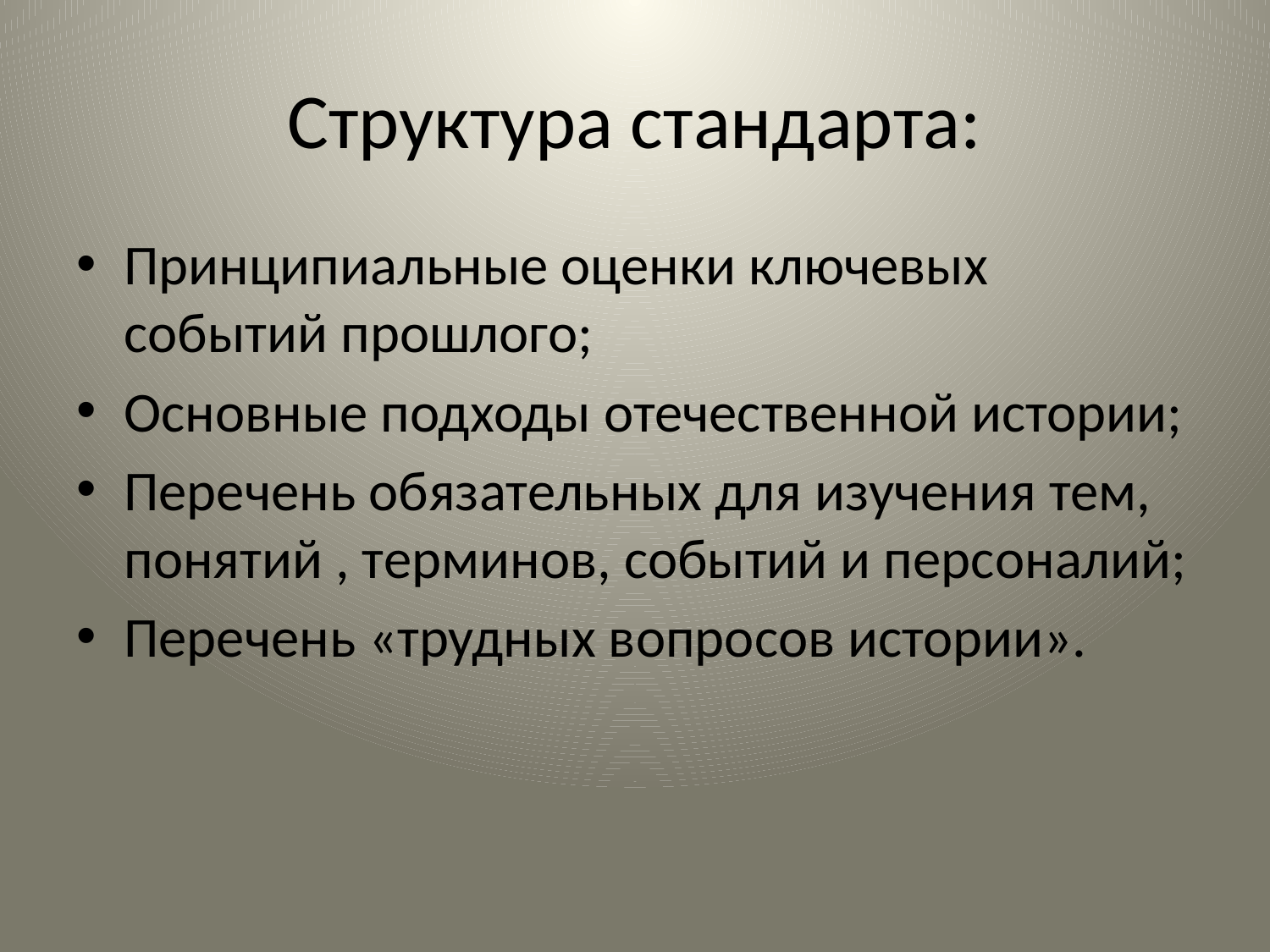

# Структура стандарта:
Принципиальные оценки ключевых событий прошлого;
Основные подходы отечественной истории;
Перечень обязательных для изучения тем, понятий , терминов, событий и персоналий;
Перечень «трудных вопросов истории».